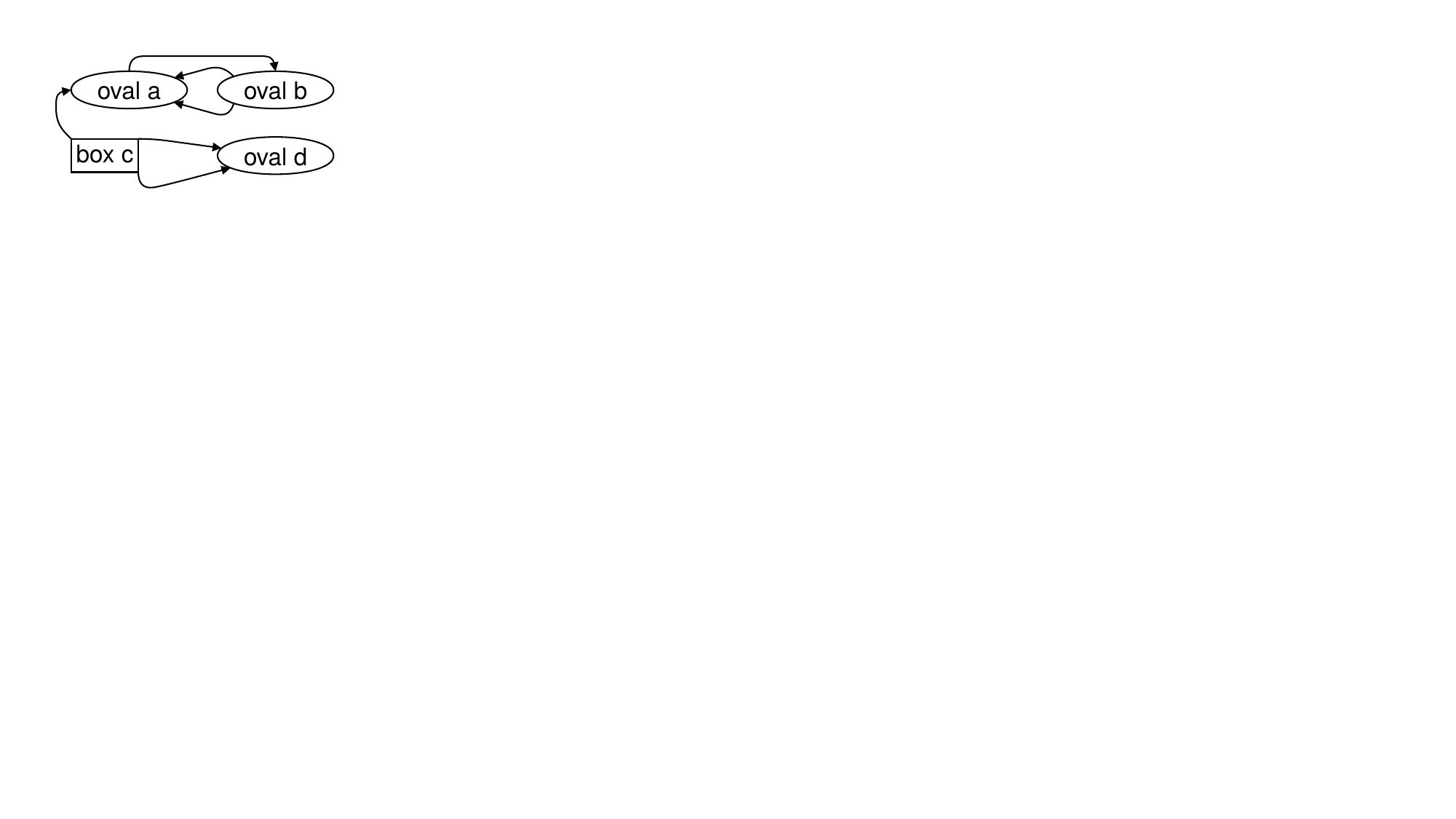

oval a
oval b

box c

oval d